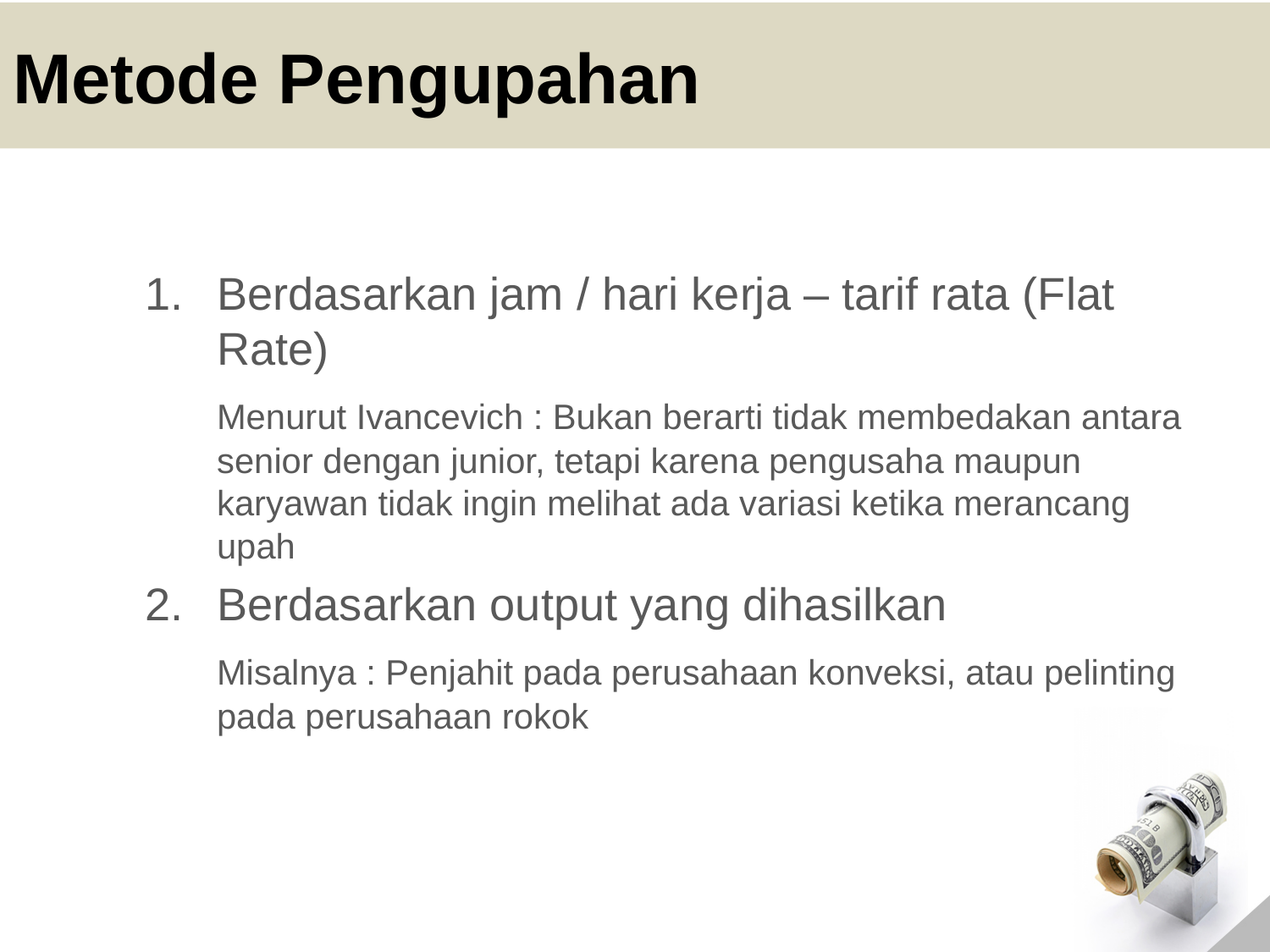

# Metode Pengupahan
Berdasarkan jam / hari kerja – tarif rata (Flat Rate)
	Menurut Ivancevich : Bukan berarti tidak membedakan antara senior dengan junior, tetapi karena pengusaha maupun karyawan tidak ingin melihat ada variasi ketika merancang upah
Berdasarkan output yang dihasilkan
	Misalnya : Penjahit pada perusahaan konveksi, atau pelinting pada perusahaan rokok